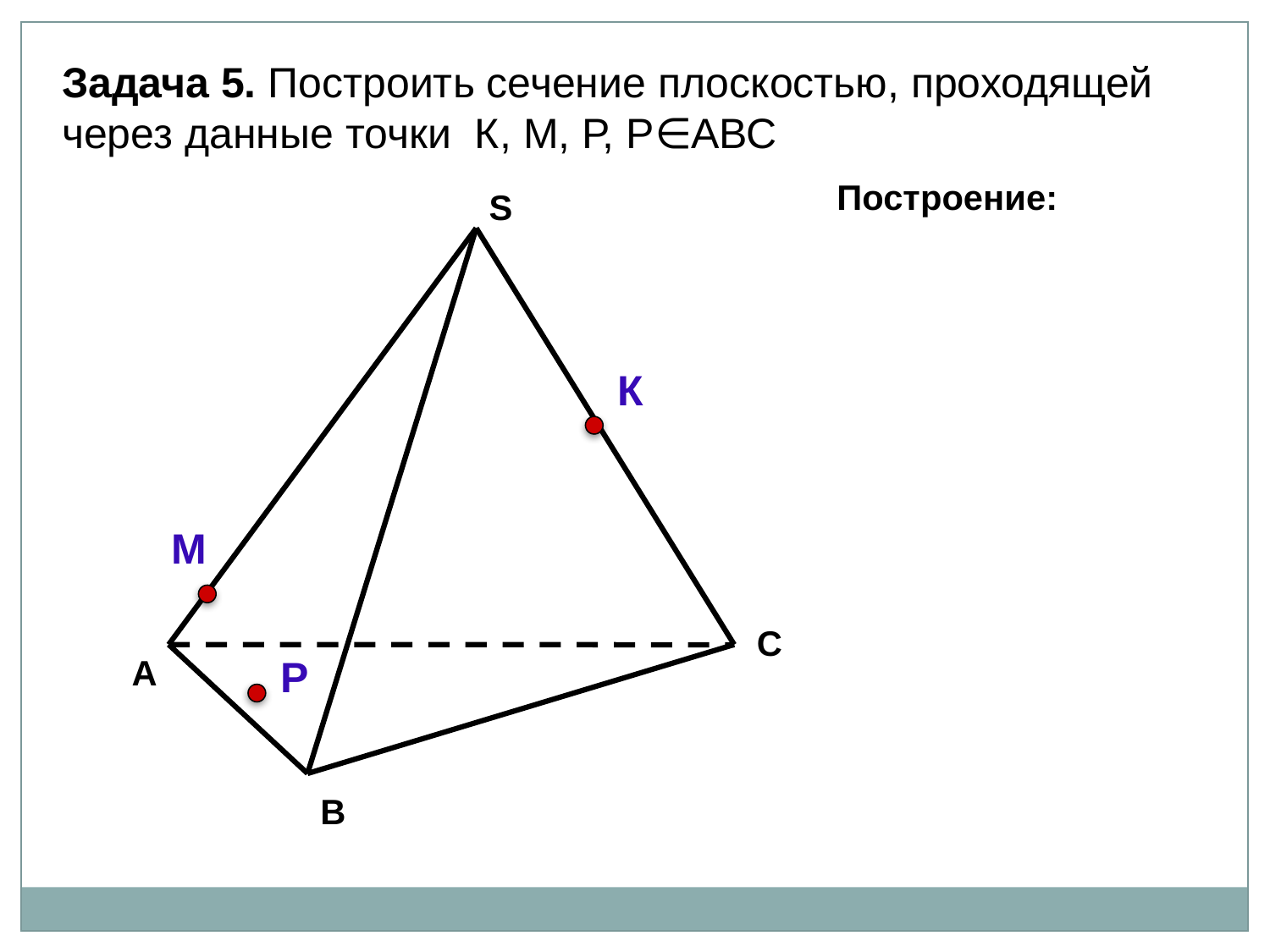

Задача 5. Построить сечение плоскостью, проходящей через данные точки  К, М, Р, Р∈АВС
Построение:
S
К

М

С
А
Р

В